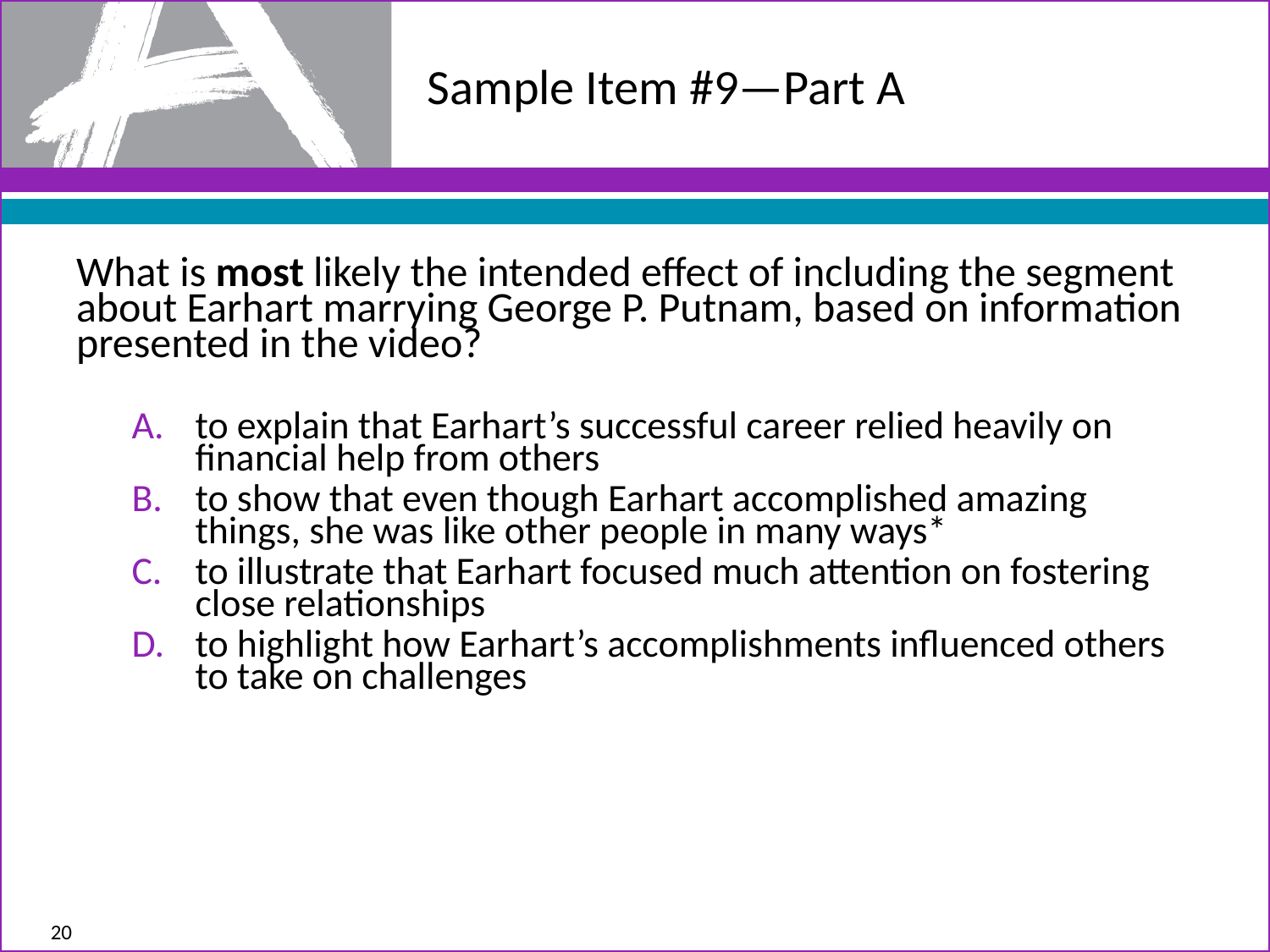

# Sample Item #9—Part A

What is most likely the intended effect of including the segment about Earhart marrying George P. Putnam, based on information presented in the video?

to explain that Earhart’s successful career relied heavily on financial help from others
to show that even though Earhart accomplished amazing things, she was like other people in many ways*
to illustrate that Earhart focused much attention on fostering close relationships
to highlight how Earhart’s accomplishments influenced others to take on challenges

20